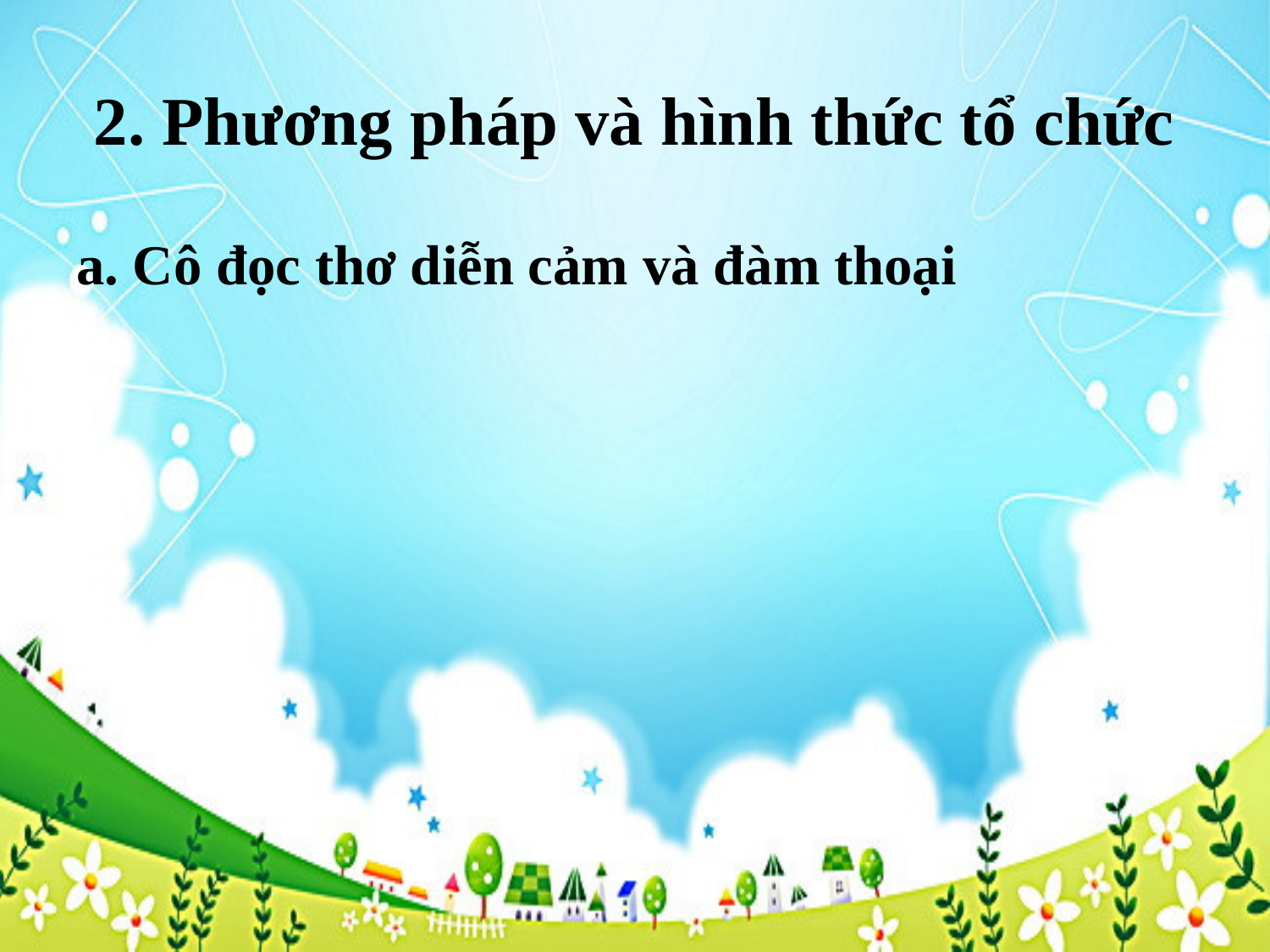

# 2. Phương pháp và hình thức tổ chức
a. Cô đọc thơ diễn cảm và đàm thoại